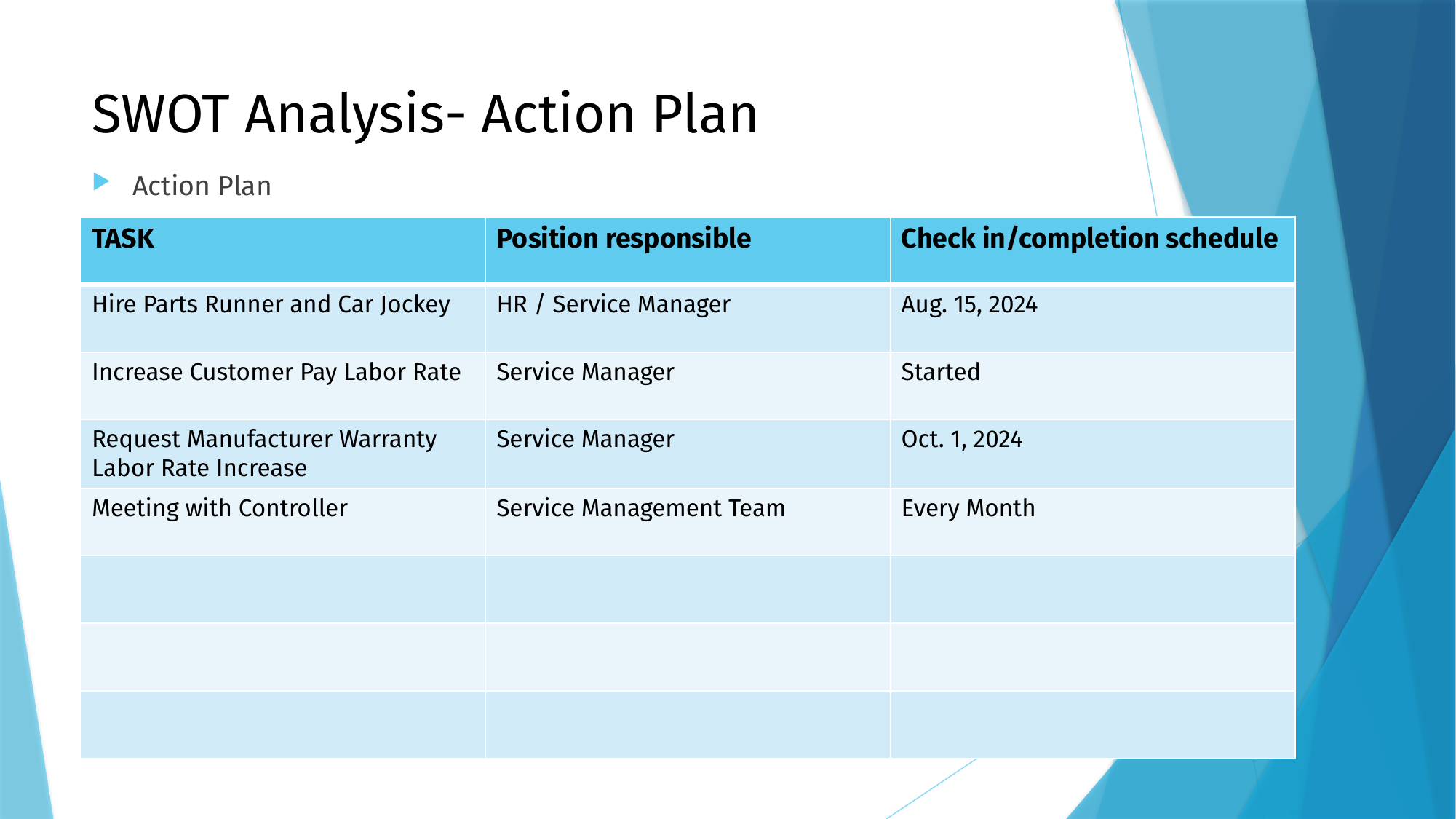

# SWOT Analysis- Action Plan
Action Plan

| TASK | Position responsible | Check in/completion schedule |
| --- | --- | --- |
| Hire Parts Runner and Car Jockey | HR / Service Manager | Aug. 15, 2024 |
| Increase Customer Pay Labor Rate | Service Manager | Started |
| Request Manufacturer Warranty Labor Rate Increase | Service Manager | Oct. 1, 2024 |
| Meeting with Controller | Service Management Team | Every Month |
|  |  |  |
|  |  |  |
|  |  |  |